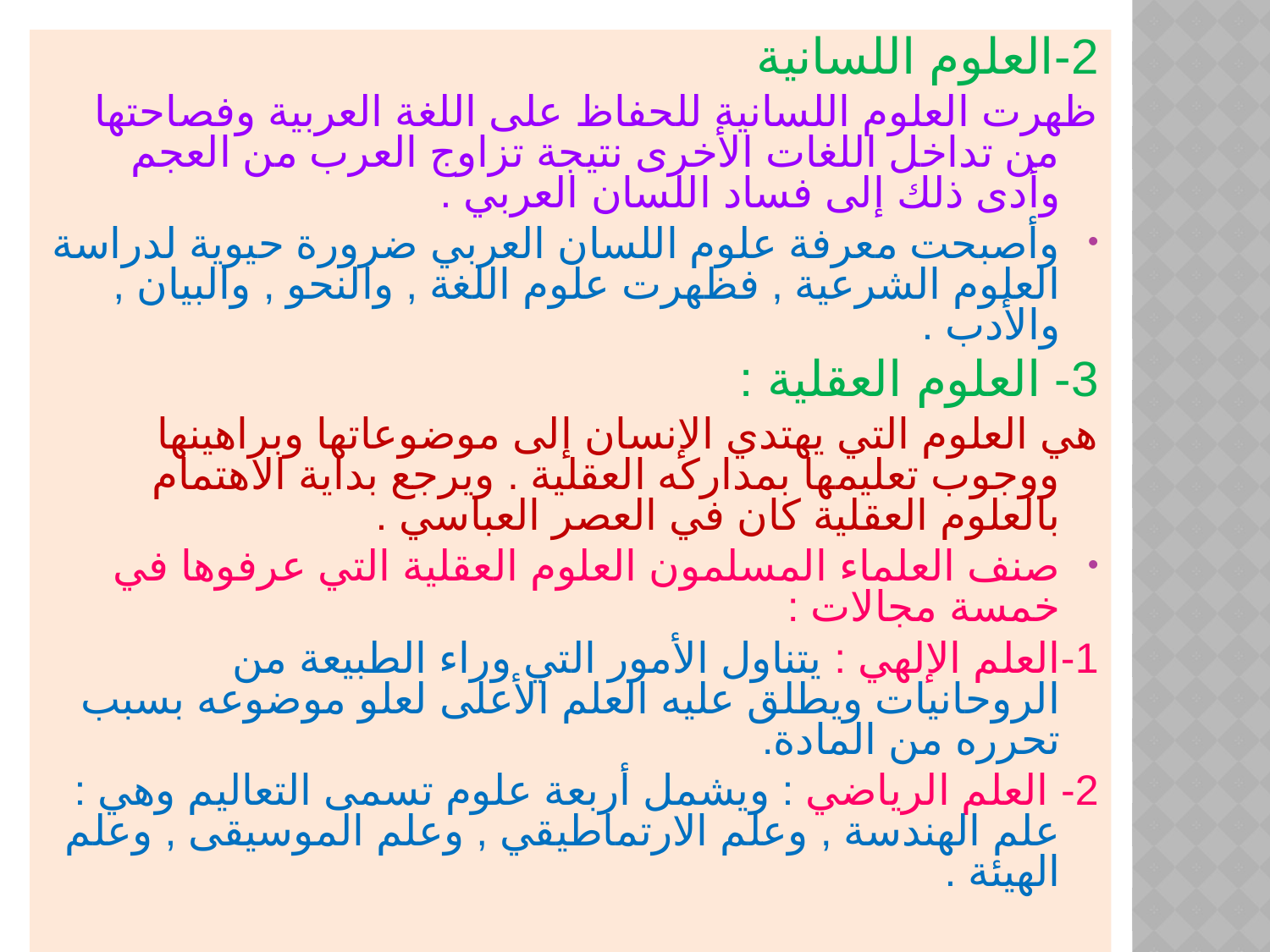

2-العلوم اللسانية
ظهرت العلوم اللسانية للحفاظ على اللغة العربية وفصاحتها من تداخل اللغات الأخرى نتيجة تزاوج العرب من العجم وأدى ذلك إلى فساد اللسان العربي .
وأصبحت معرفة علوم اللسان العربي ضرورة حيوية لدراسة العلوم الشرعية , فظهرت علوم اللغة , والنحو , والبيان , والأدب .
3- العلوم العقلية :
هي العلوم التي يهتدي الإنسان إلى موضوعاتها وبراهينها ووجوب تعليمها بمداركه العقلية . ويرجع بداية الاهتمام بالعلوم العقلية كان في العصر العباسي .
صنف العلماء المسلمون العلوم العقلية التي عرفوها في خمسة مجالات :
1-العلم الإلهي : يتناول الأمور التي وراء الطبيعة من الروحانيات ويطلق عليه العلم الأعلى لعلو موضوعه بسبب تحرره من المادة.
2- العلم الرياضي : ويشمل أربعة علوم تسمى التعاليم وهي : علم الهندسة , وعلم الارتماطيقي , وعلم الموسيقى , وعلم الهيئة .